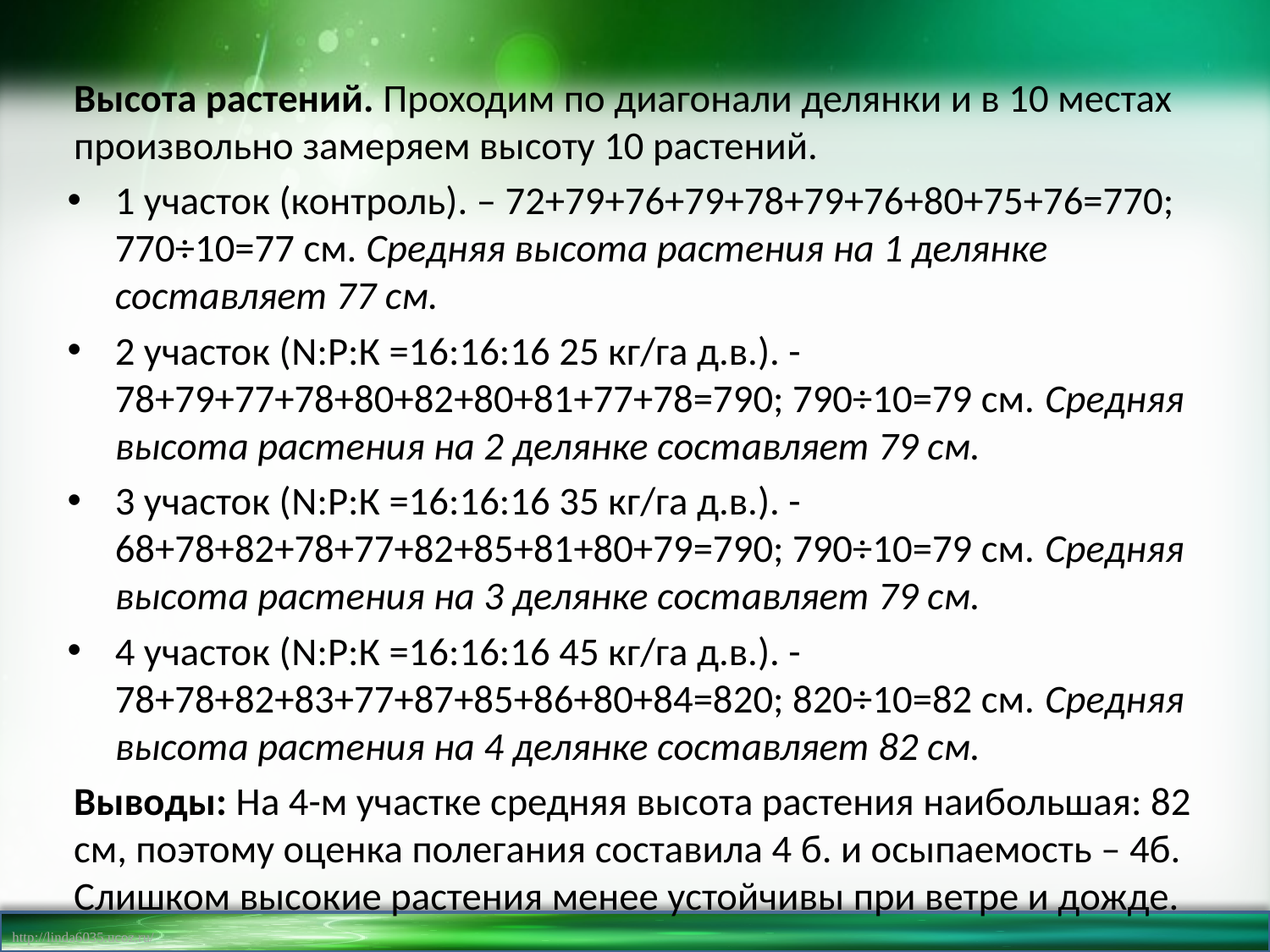

Высота растений. Проходим по диагонали делянки и в 10 местах произвольно замеряем высоту 10 растений.
1 участок (контроль). – 72+79+76+79+78+79+76+80+75+76=770; 770÷10=77 см. Средняя высота растения на 1 делянке составляет 77 см.
2 участок (N:Р:К =16:16:16 25 кг/га д.в.). - 78+79+77+78+80+82+80+81+77+78=790; 790÷10=79 см. Средняя высота растения на 2 делянке составляет 79 см.
3 участок (N:Р:К =16:16:16 35 кг/га д.в.). - 68+78+82+78+77+82+85+81+80+79=790; 790÷10=79 см. Средняя высота растения на 3 делянке составляет 79 см.
4 участок (N:Р:К =16:16:16 45 кг/га д.в.). - 78+78+82+83+77+87+85+86+80+84=820; 820÷10=82 см. Средняя высота растения на 4 делянке составляет 82 см.
Выводы: На 4-м участке средняя высота растения наибольшая: 82 см, поэтому оценка полегания составила 4 б. и осыпаемость – 4б. Слишком высокие растения менее устойчивы при ветре и дожде.